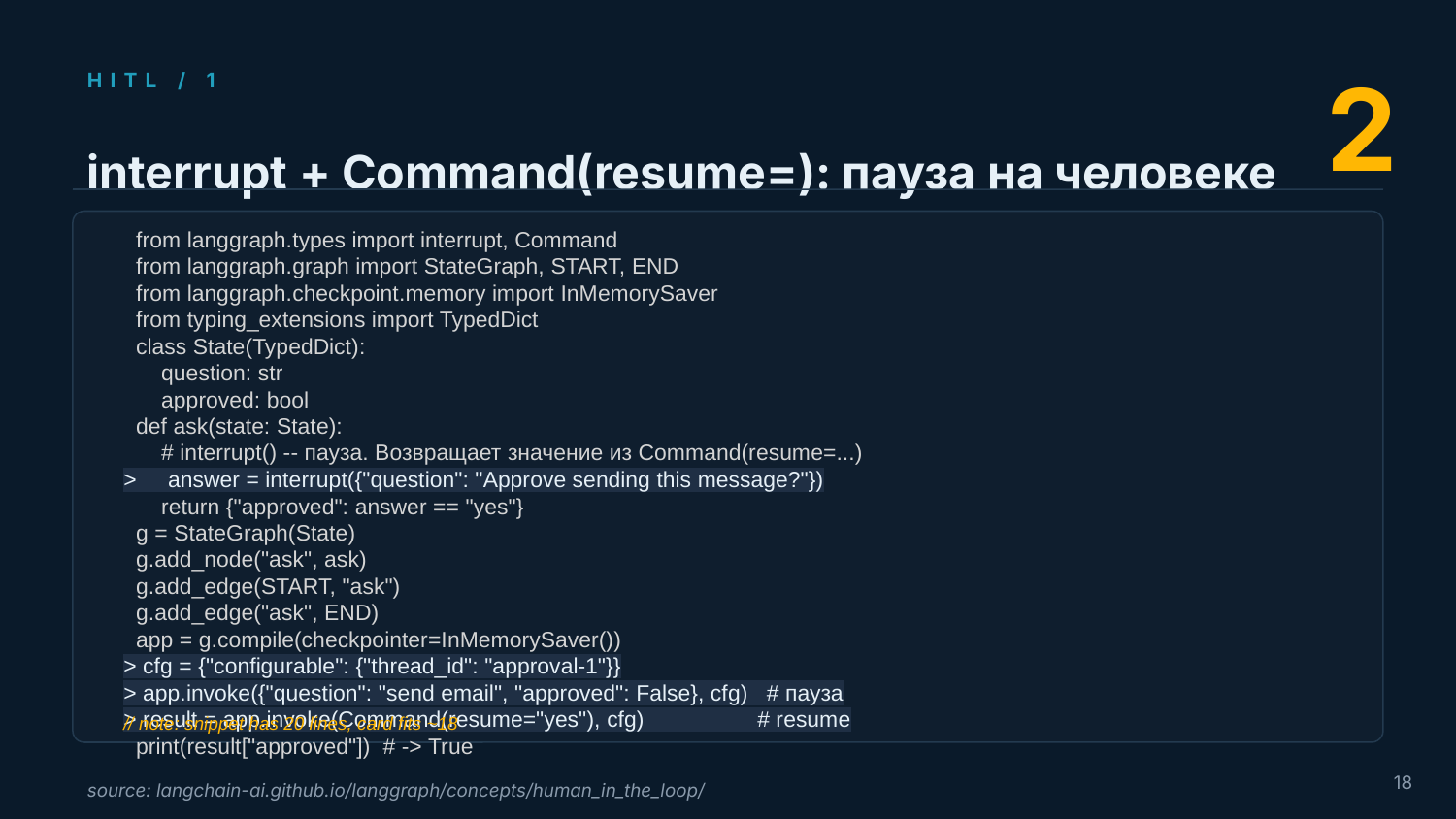

2
HITL / 1
interrupt + Command(resume=): пауза на человеке

  from langgraph.types import interrupt, Command
  from langgraph.graph import StateGraph, START, END
  from langgraph.checkpoint.memory import InMemorySaver
  from typing_extensions import TypedDict
  class State(TypedDict):
      question: str
      approved: bool
  def ask(state: State):
      # interrupt() -- пауза. Возвращает значение из Command(resume=...)
>     answer = interrupt({"question": "Approve sending this message?"})
      return {"approved": answer == "yes"}
  g = StateGraph(State)
  g.add_node("ask", ask)
  g.add_edge(START, "ask")
  g.add_edge("ask", END)
  app = g.compile(checkpointer=InMemorySaver())
> cfg = {"configurable": {"thread_id": "approval-1"}}
> app.invoke({"question": "send email", "approved": False}, cfg)   # пауза
> result = app.invoke(Command(resume="yes"), cfg)                  # resume
  print(result["approved"])  # -> True

// note: snippet has 20 lines, card fits ~18
18
source: langchain-ai.github.io/langgraph/concepts/human_in_the_loop/